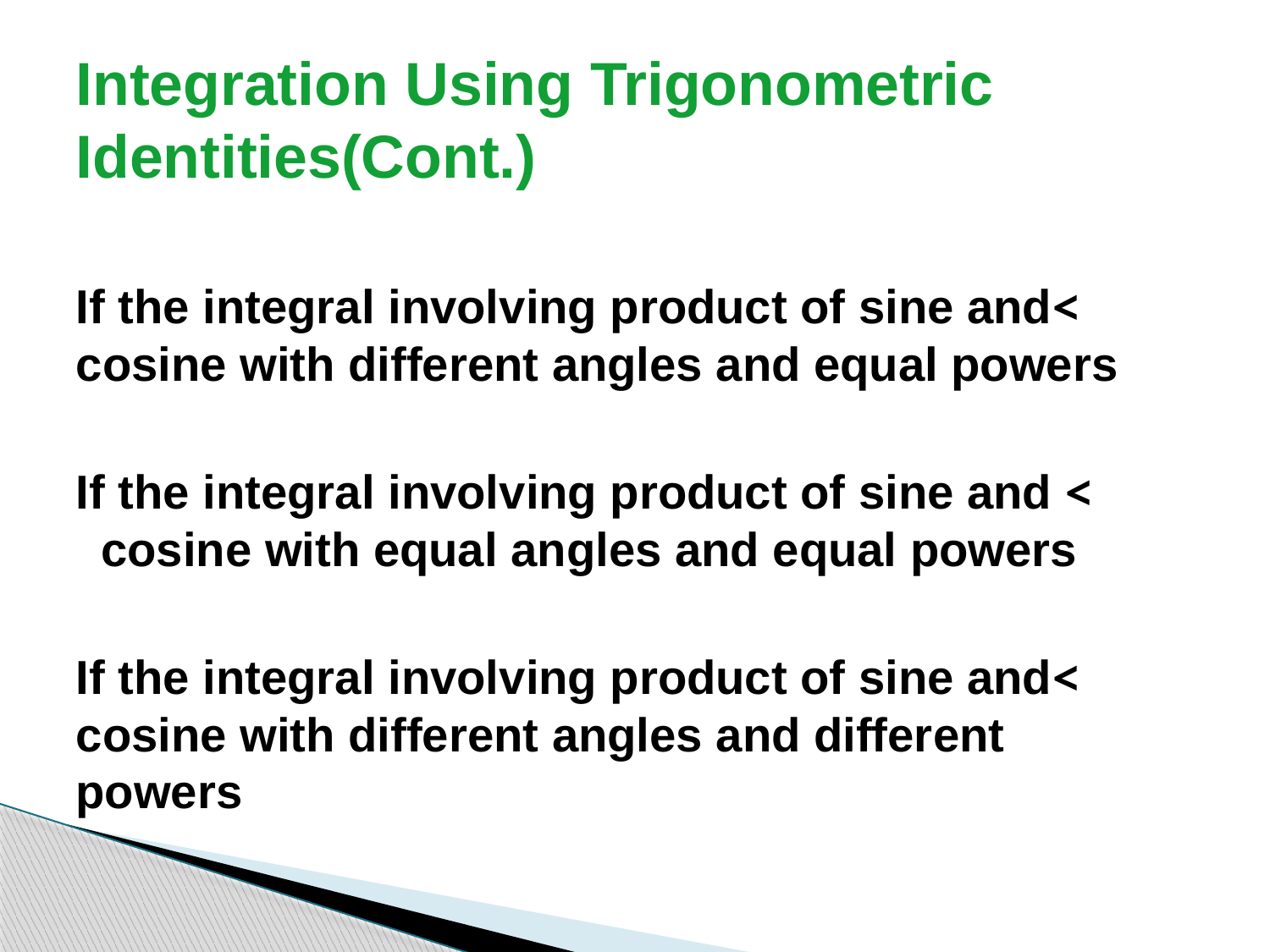

# Integration Using Trigonometric Identities(Cont.)

>If the integral involving product of sine and cosine with different angles and equal powers

> If the integral involving product of sine and cosine with equal angles and equal powers

>If the integral involving product of sine and cosine with different angles and different powers